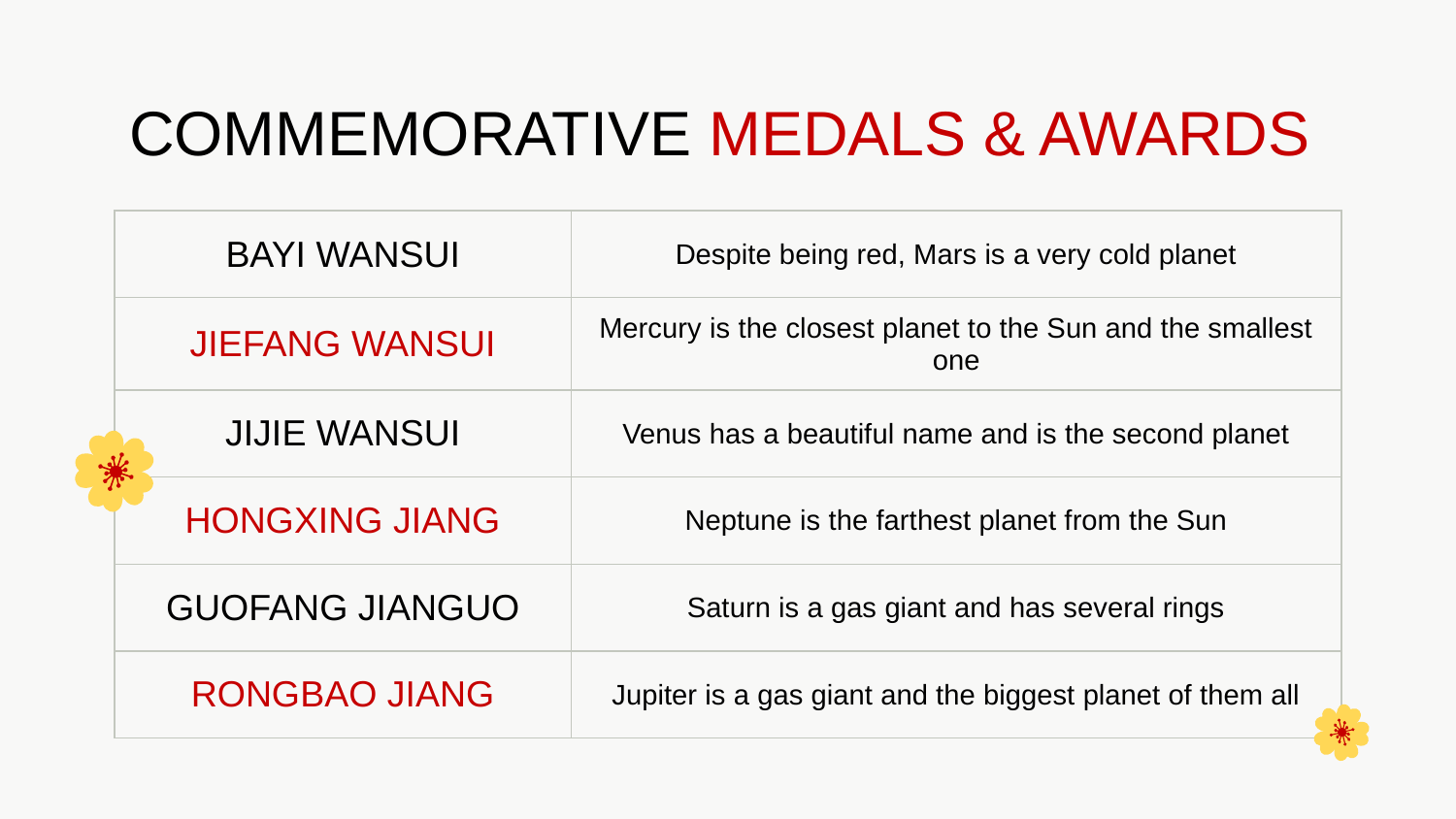

# COMMEMORATIVE MEDALS & AWARDS
| BAYI WANSUI | Despite being red, Mars is a very cold planet |
| --- | --- |
| JIEFANG WANSUI | Mercury is the closest planet to the Sun and the smallest one |
| JIJIE WANSUI | Venus has a beautiful name and is the second planet |
| HONGXING JIANG | Neptune is the farthest planet from the Sun |
| GUOFANG JIANGUO | Saturn is a gas giant and has several rings |
| RONGBAO JIANG | Jupiter is a gas giant and the biggest planet of them all |